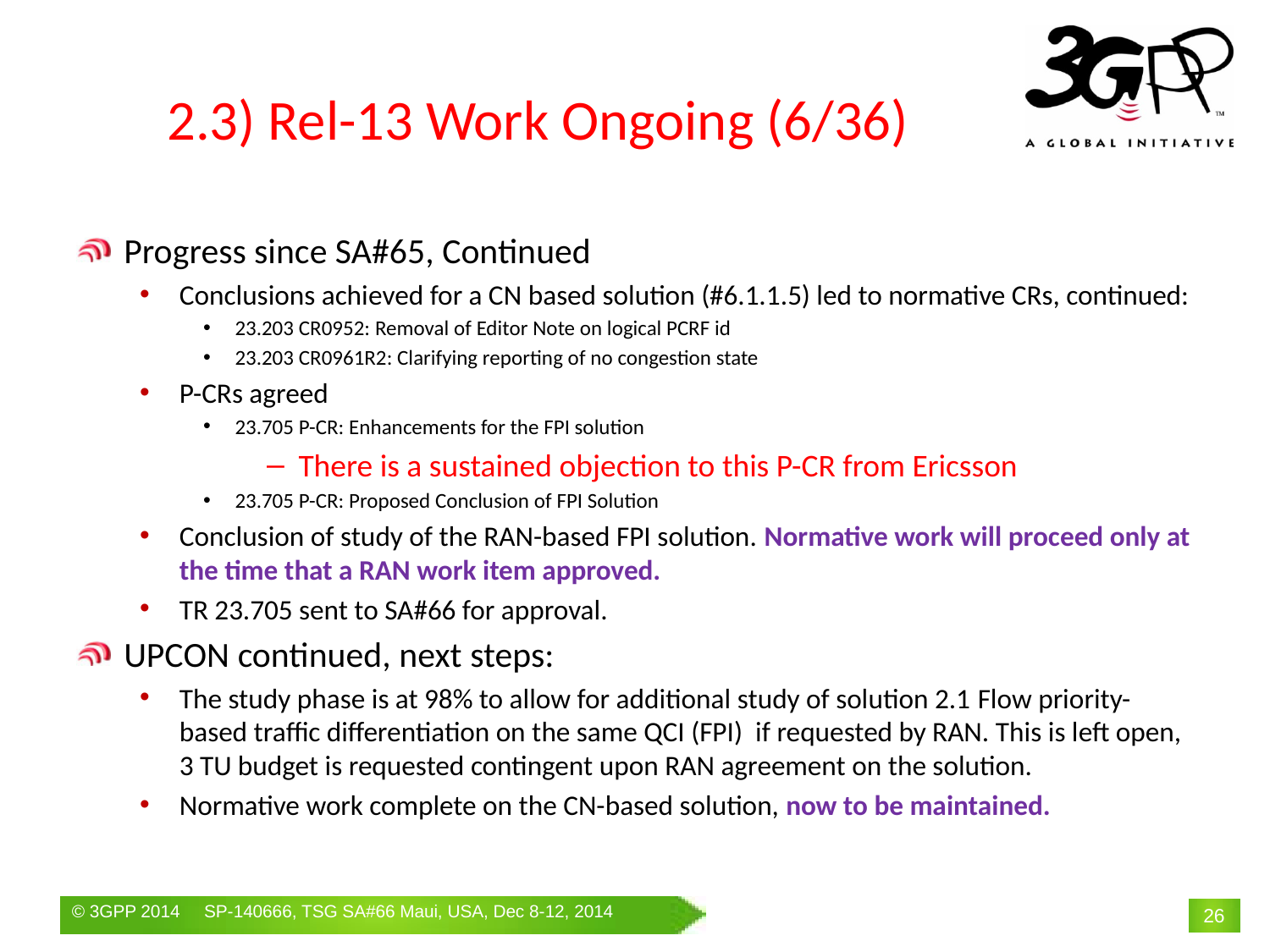

# 2.3) Rel-13 Work Ongoing (6/36)
Progress since SA#65, Continued
Conclusions achieved for a CN based solution (#6.1.1.5) led to normative CRs, continued:
23.203 CR0952: Removal of Editor Note on logical PCRF id
23.203 CR0961R2: Clarifying reporting of no congestion state
P-CRs agreed
23.705 P-CR: Enhancements for the FPI solution
There is a sustained objection to this P-CR from Ericsson
23.705 P-CR: Proposed Conclusion of FPI Solution
Conclusion of study of the RAN-based FPI solution. Normative work will proceed only at the time that a RAN work item approved.
TR 23.705 sent to SA#66 for approval.
UPCON continued, next steps:
The study phase is at 98% to allow for additional study of solution 2.1 Flow priority-based traffic differentiation on the same QCI (FPI)  if requested by RAN. This is left open, 3 TU budget is requested contingent upon RAN agreement on the solution.
Normative work complete on the CN-based solution, now to be maintained.